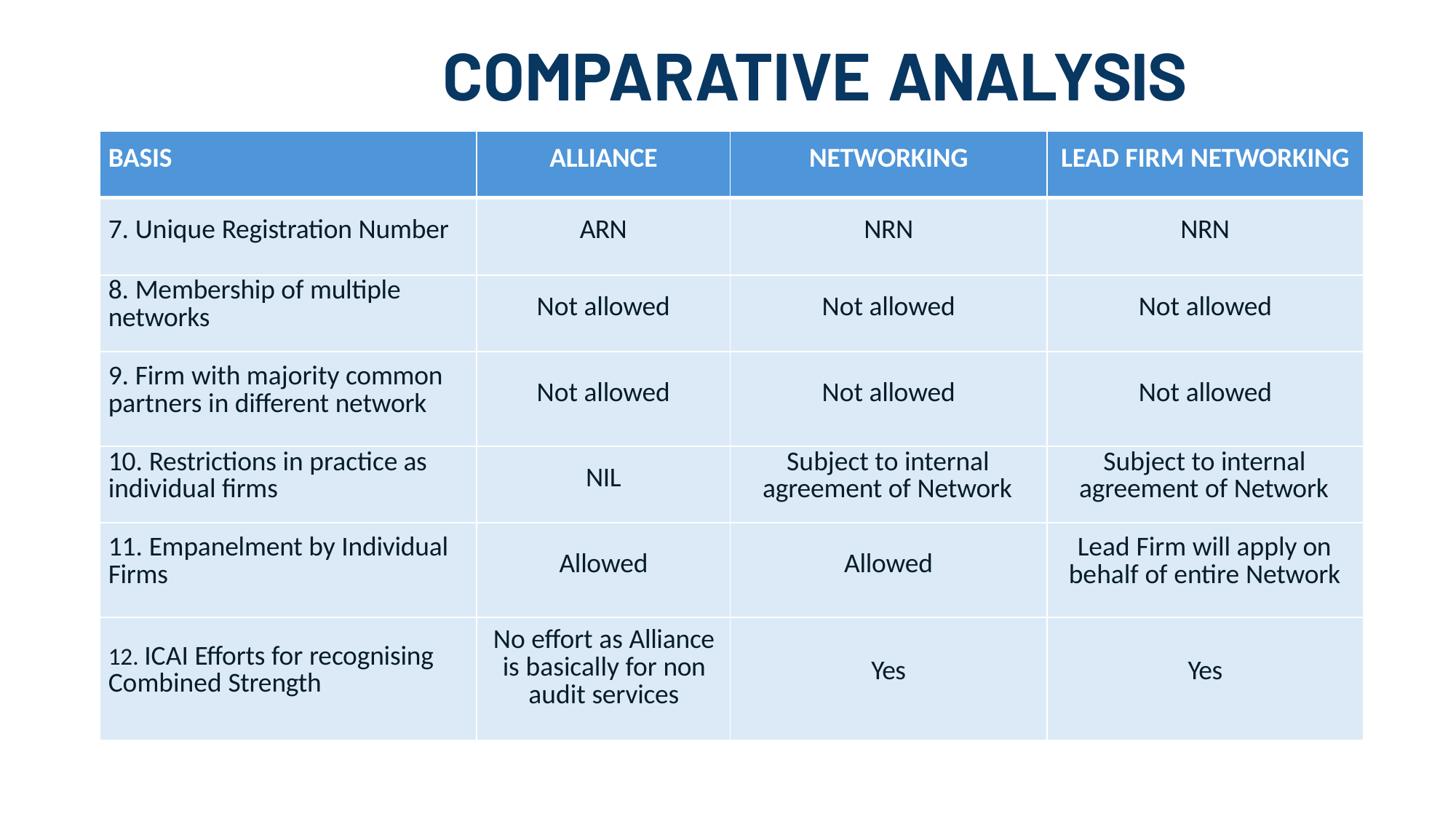

# Comparative Analysis
| BASIS | ALLIANCE | NETWORKING | LEAD FIRM NETWORKING |
| --- | --- | --- | --- |
| 7. Unique Registration Number | ARN | NRN | NRN |
| 8. Membership of multiple networks | Not allowed | Not allowed | Not allowed |
| 9. Firm with majority common partners in different network | Not allowed | Not allowed | Not allowed |
| 10. Restrictions in practice as individual firms | NIL | Subject to internal agreement of Network | Subject to internal agreement of Network |
| 11. Empanelment by Individual Firms | Allowed | Allowed | Lead Firm will apply on behalf of entire Network |
| 12. ICAI Efforts for recognising Combined Strength | No effort as Alliance is basically for non audit services | Yes | Yes |